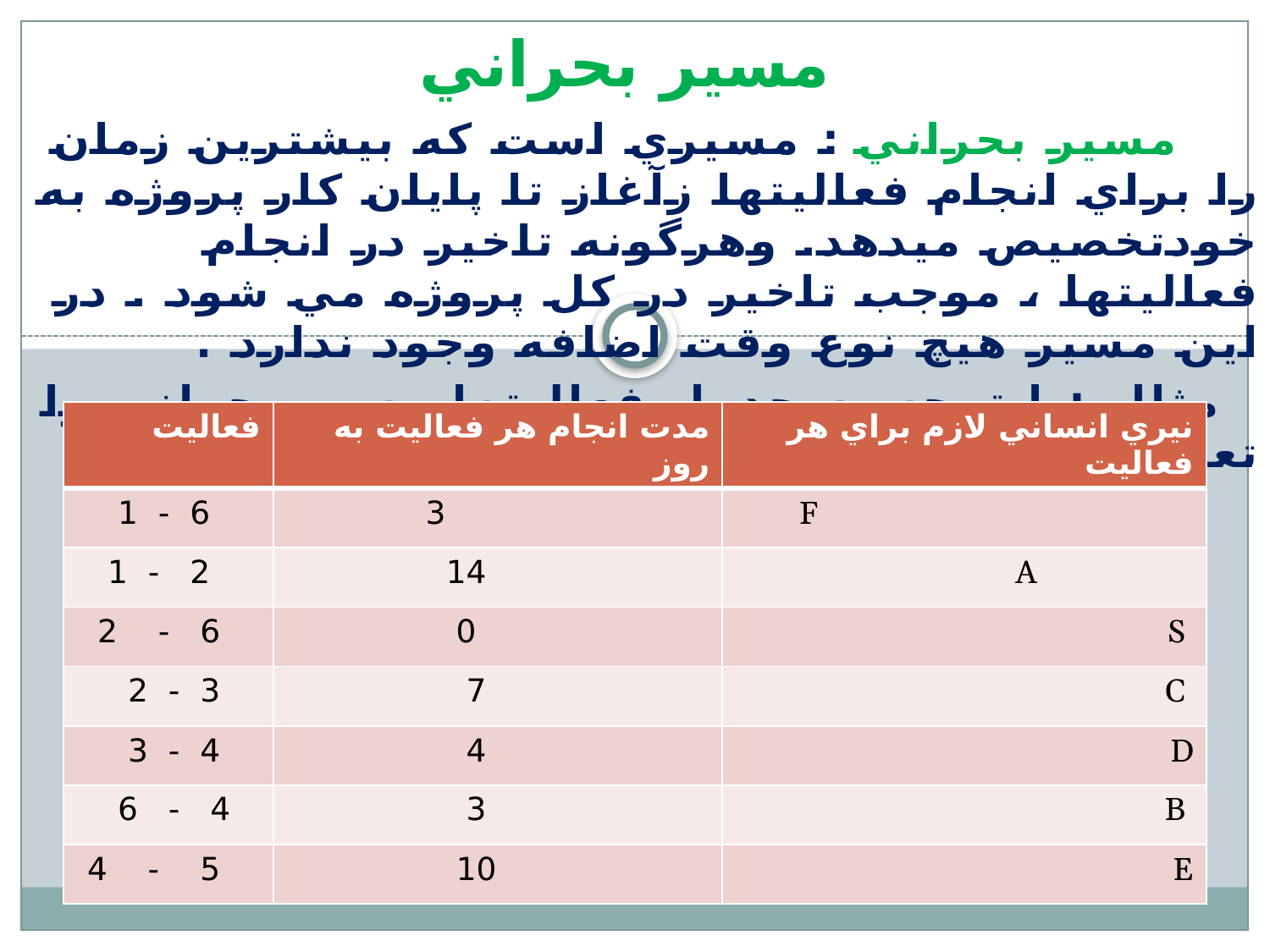

# مسير بحراني
    مسير بحراني : مسيري است كه بيشترين زمان را براي انجام فعاليتها زآغاز تا پايان كار پروژه به خودتخصيص ميدهد. وهرگونه تاخير در انجام فعاليتها ، موجب تاخير در كل پروژه مي شود . در اين مسير هيچ نوع وقت اضافه وجود ندارد .
  مثال :با توجه به جدول فعاليتها مسير بحراني را تعيين كنيد .

| فعاليت | مدت انجام هر فعاليت به روز | نيري انساني لازم براي هر فعاليت |
| --- | --- | --- |
| 6 - 1 | 3 | F |
| 2 - 1 | 14 | A |
| 6 - 2 | 0 | S |
| 3 - 2 | 7 | C |
| 4 - 3 | 4 | D |
| 4 - 6 | 3 | B |
| 5 - 4 | 10 | E |